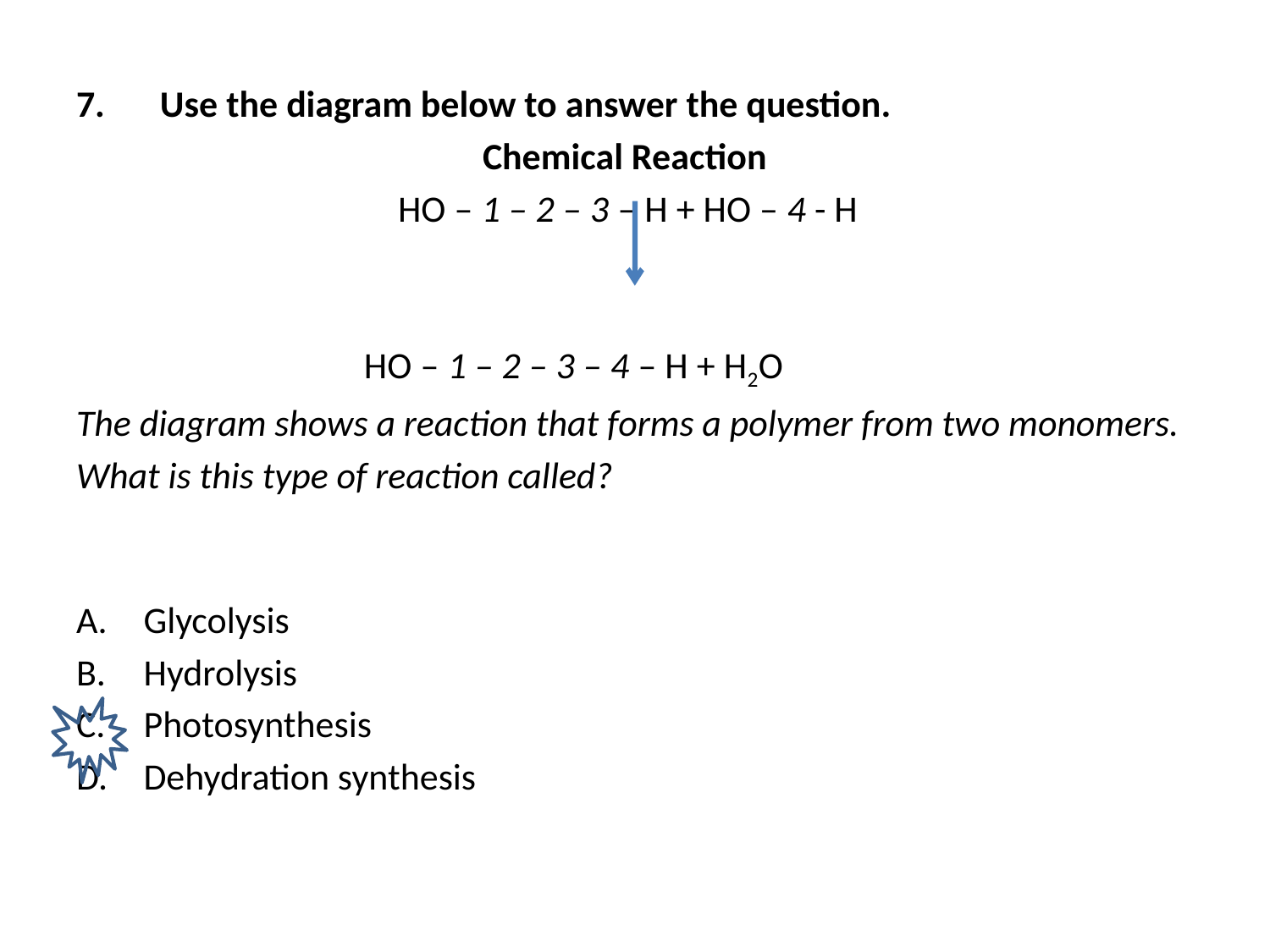

7.	Use the diagram below to answer the question.
                                                Chemical Reaction
                                      HO – 1 – 2 – 3 – H + HO – 4 - H

                                  HO – 1 – 2 – 3 – 4 – H + H2O
The diagram shows a reaction that forms a polymer from two monomers.
What is this type of reaction called?

Glycolysis
Hydrolysis
Photosynthesis
Dehydration synthesis